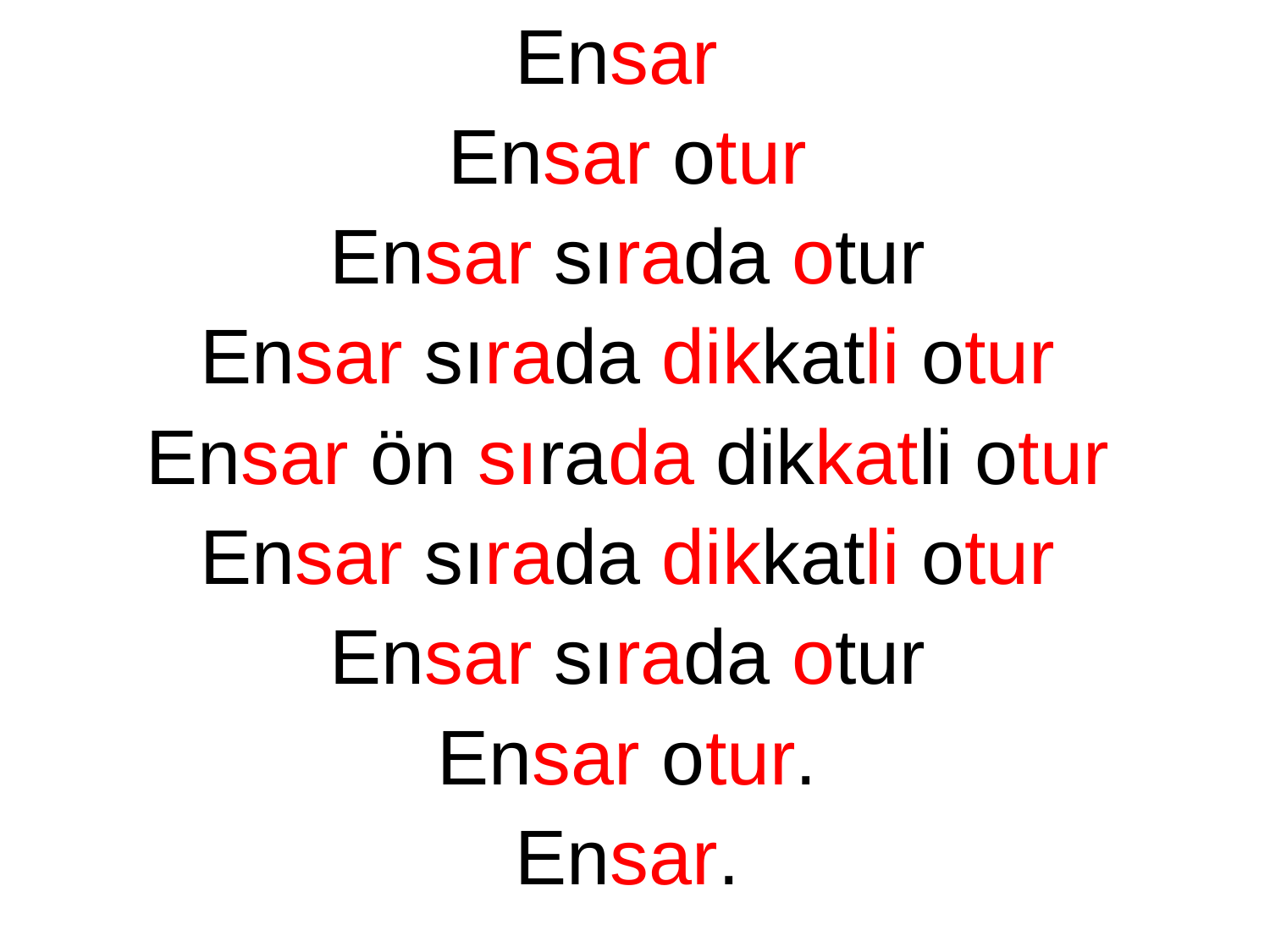

Ensar
Ensar otur
Ensar sırada otur
Ensar sırada dikkatli otur
Ensar ön sırada dikkatli otur
Ensar sırada dikkatli otur
Ensar sırada otur
Ensar otur.
Ensar.